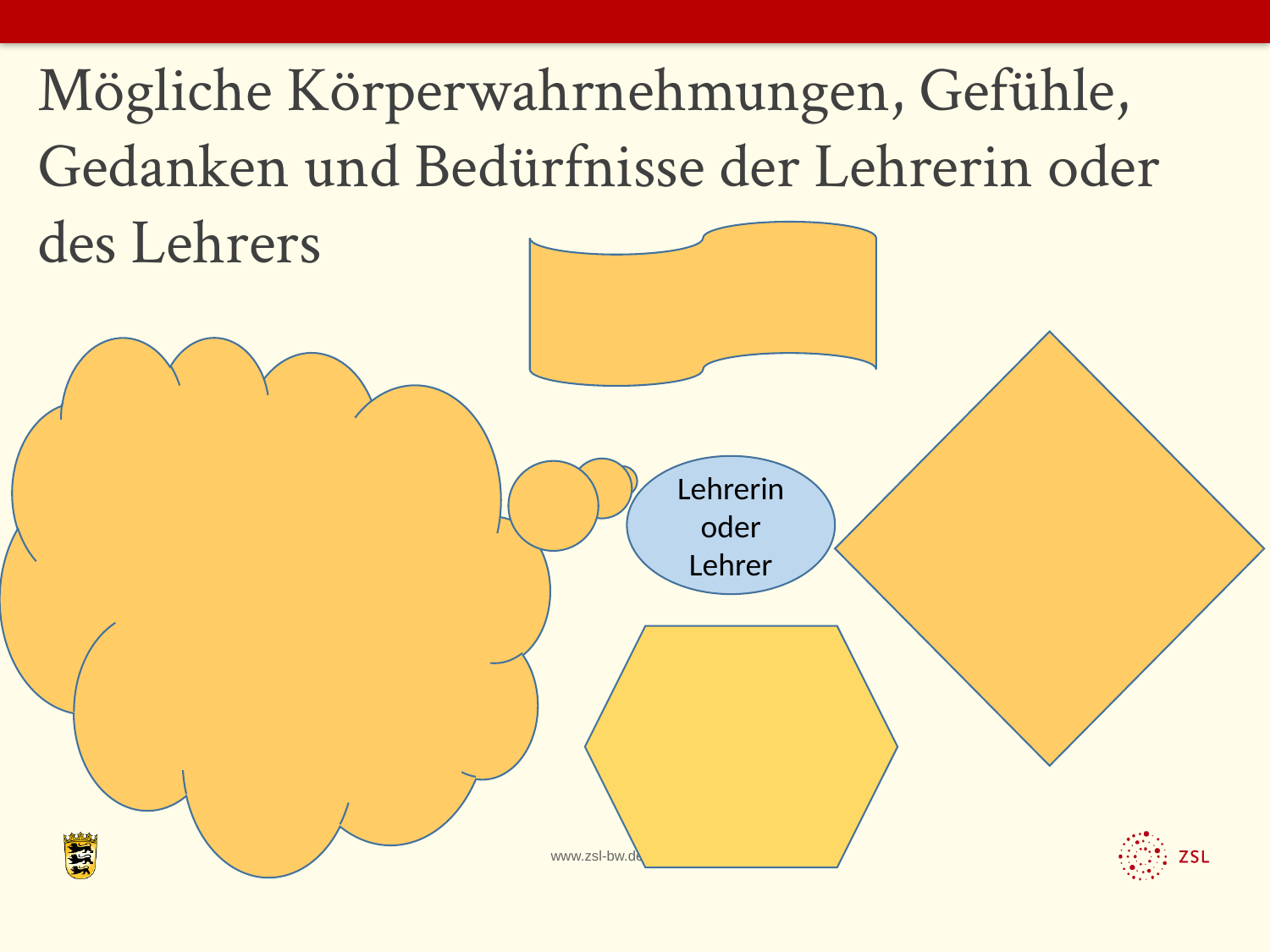

# Mögliche Körperwahrnehmungen, Gefühle, Gedanken und Bedürfnisse der Lehrerin oder des Lehrers

Lehrerin oder Lehrer